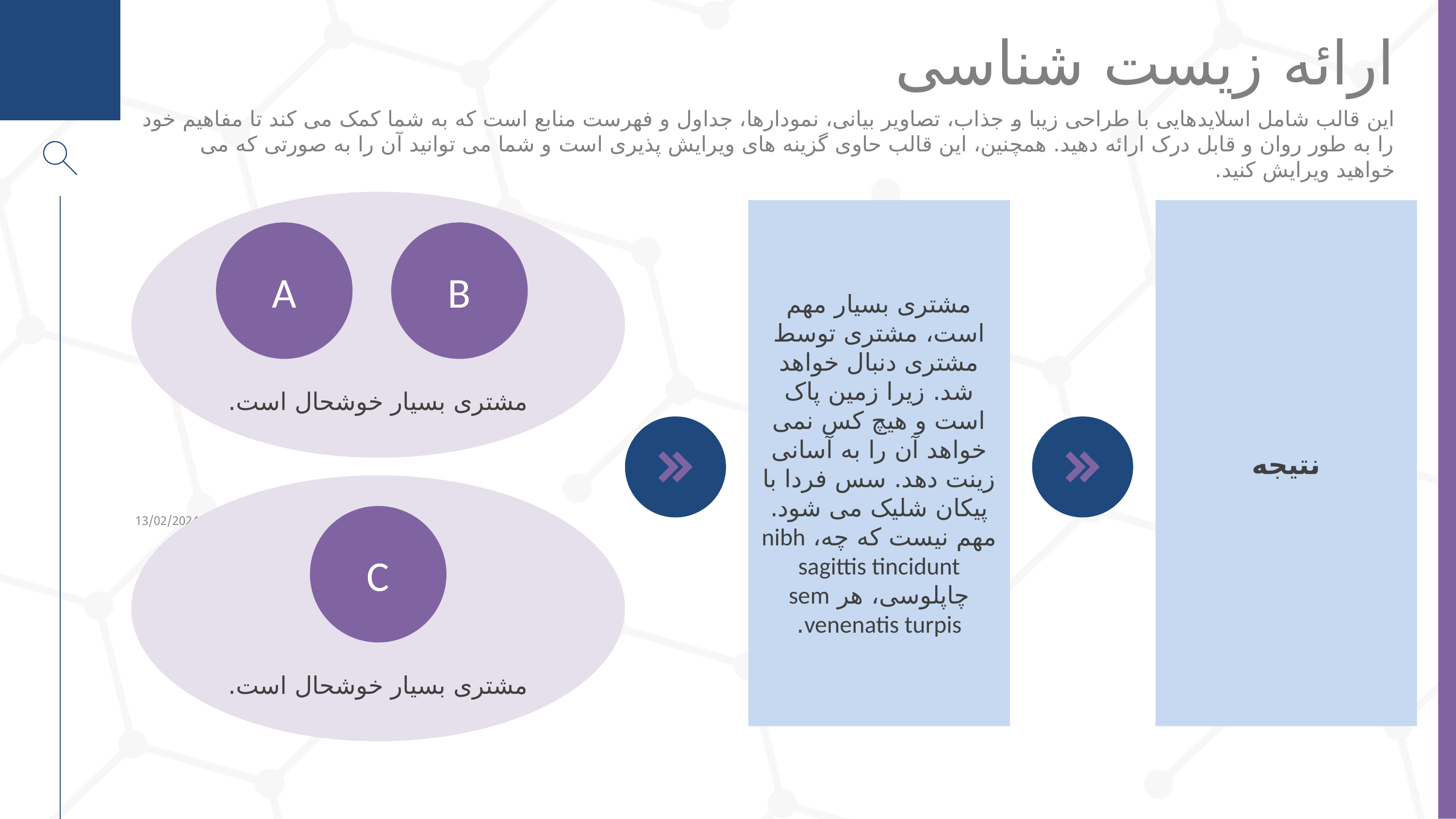

ارائه زیست شناسی
این قالب شامل اسلایدهایی با طراحی زیبا و جذاب، تصاویر بیانی، نمودارها، جداول و فهرست منابع است که به شما کمک می کند تا مفاهیم خود را به طور روان و قابل درک ارائه دهید. همچنین، این قالب حاوی گزینه های ویرایش پذیری است و شما می توانید آن را به صورتی که می خواهید ویرایش کنید.
مشتری بسیار خوشحال است.
مشتری بسیار مهم است، مشتری توسط مشتری دنبال خواهد شد. زیرا زمین پاک است و هیچ کس نمی خواهد آن را به آسانی زینت دهد. سس فردا با پیکان شلیک می شود. مهم نیست که چه، nibh sagittis tincidunt چاپلوسی، هر sem venenatis turpis.
نتیجه
A
B

مشتری بسیار خوشحال است.
13/02/2024
25
C